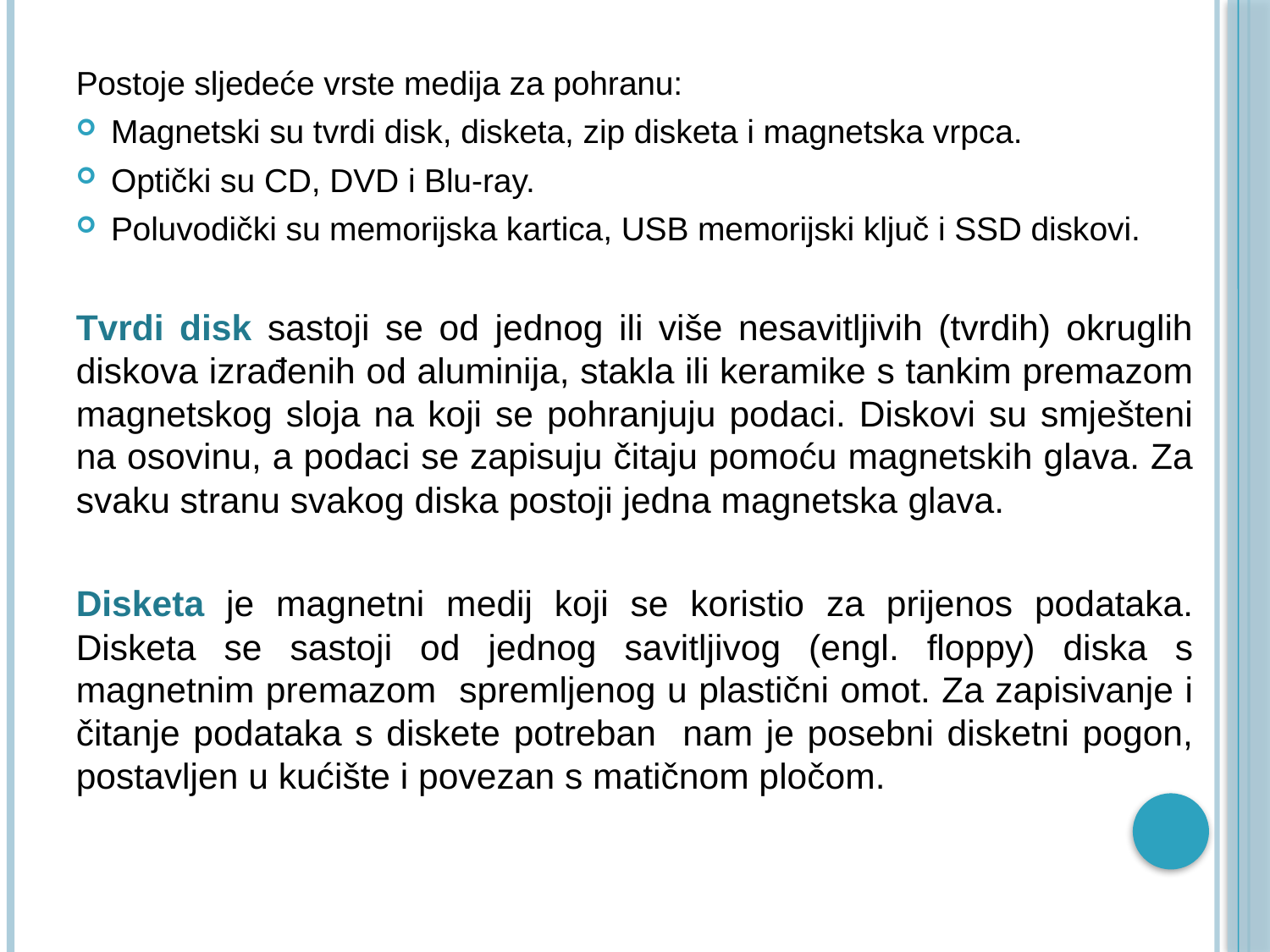

Postoje sljedeće vrste medija za pohranu:
Magnetski su tvrdi disk, disketa, zip disketa i magnetska vrpca.
Optički su CD, DVD i Blu-ray.
Poluvodički su memorijska kartica, USB memorijski ključ i SSD diskovi.

Tvrdi disk sastoji se od jednog ili više nesavitljivih (tvrdih) okruglih diskova izrađenih od aluminija, stakla ili keramike s tankim premazom magnetskog sloja na koji se pohranjuju podaci. Diskovi su smješteni na osovinu, a podaci se zapisuju čitaju pomoću magnetskih glava. Za svaku stranu svakog diska postoji jedna magnetska glava.

Disketa je magnetni medij koji se koristio za prijenos podataka. Disketa se sastoji od jednog savitljivog (engl. floppy) diska s magnetnim premazom  spremljenog u plastični omot. Za zapisivanje i čitanje podataka s diskete potreban  nam je posebni disketni pogon, postavljen u kućište i povezan s matičnom pločom.